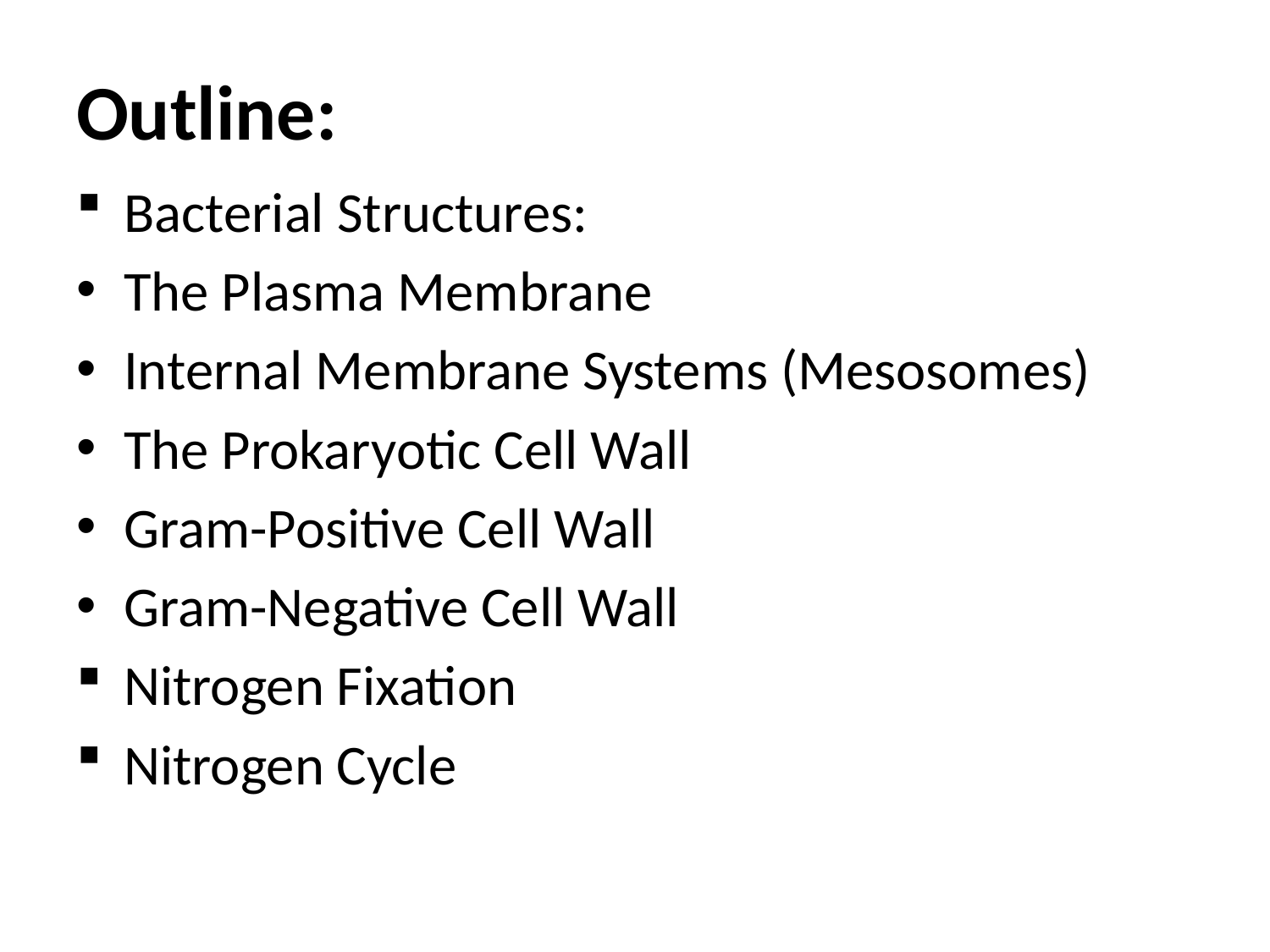

# Outline:
Bacterial Structures:
The Plasma Membrane
Internal Membrane Systems (Mesosomes)
The Prokaryotic Cell Wall
Gram-Positive Cell Wall
Gram-Negative Cell Wall
Nitrogen Fixation
Nitrogen Cycle